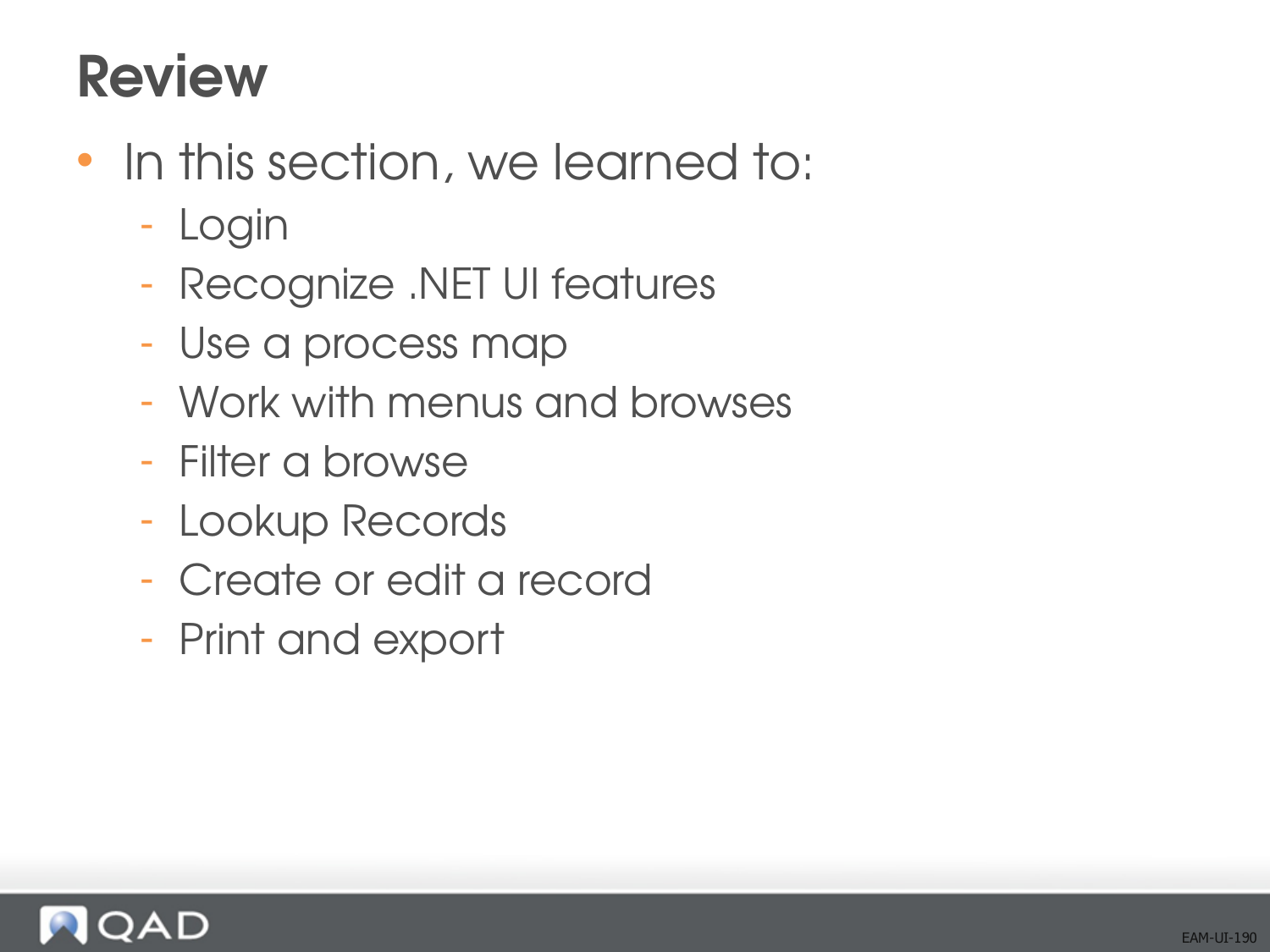

# Review
In this section, we learned to:
Login
Recognize .NET UI features
Use a process map
Work with menus and browses
Filter a browse
Lookup Records
Create or edit a record
Print and export
EAM-UI-190